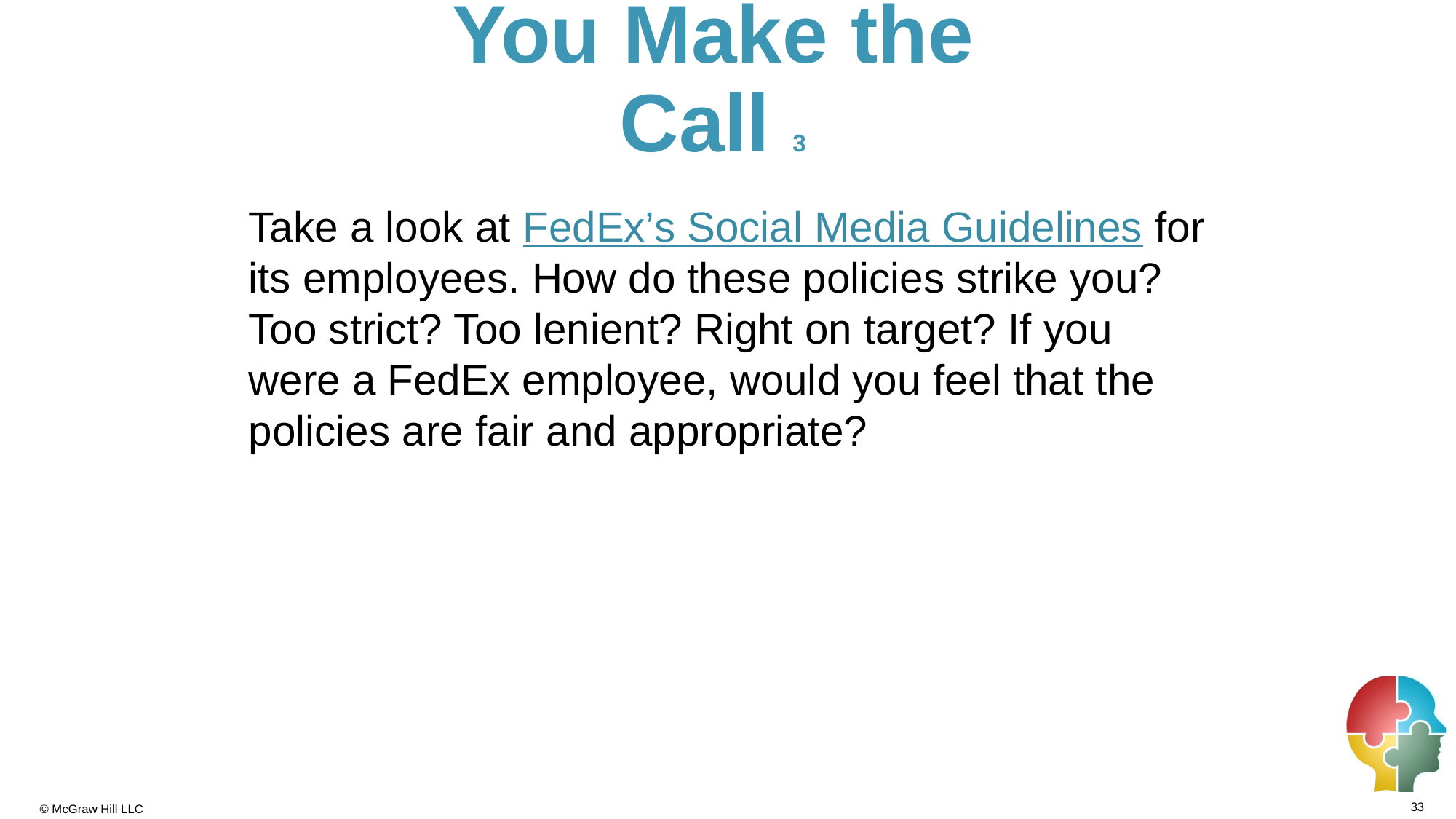

# You Make the Call 3
Take a look at FedEx’s Social Media Guidelines for its employees. How do these policies strike you? Too strict? Too lenient? Right on target? If you were a FedEx employee, would you feel that the policies are fair and appropriate?
33